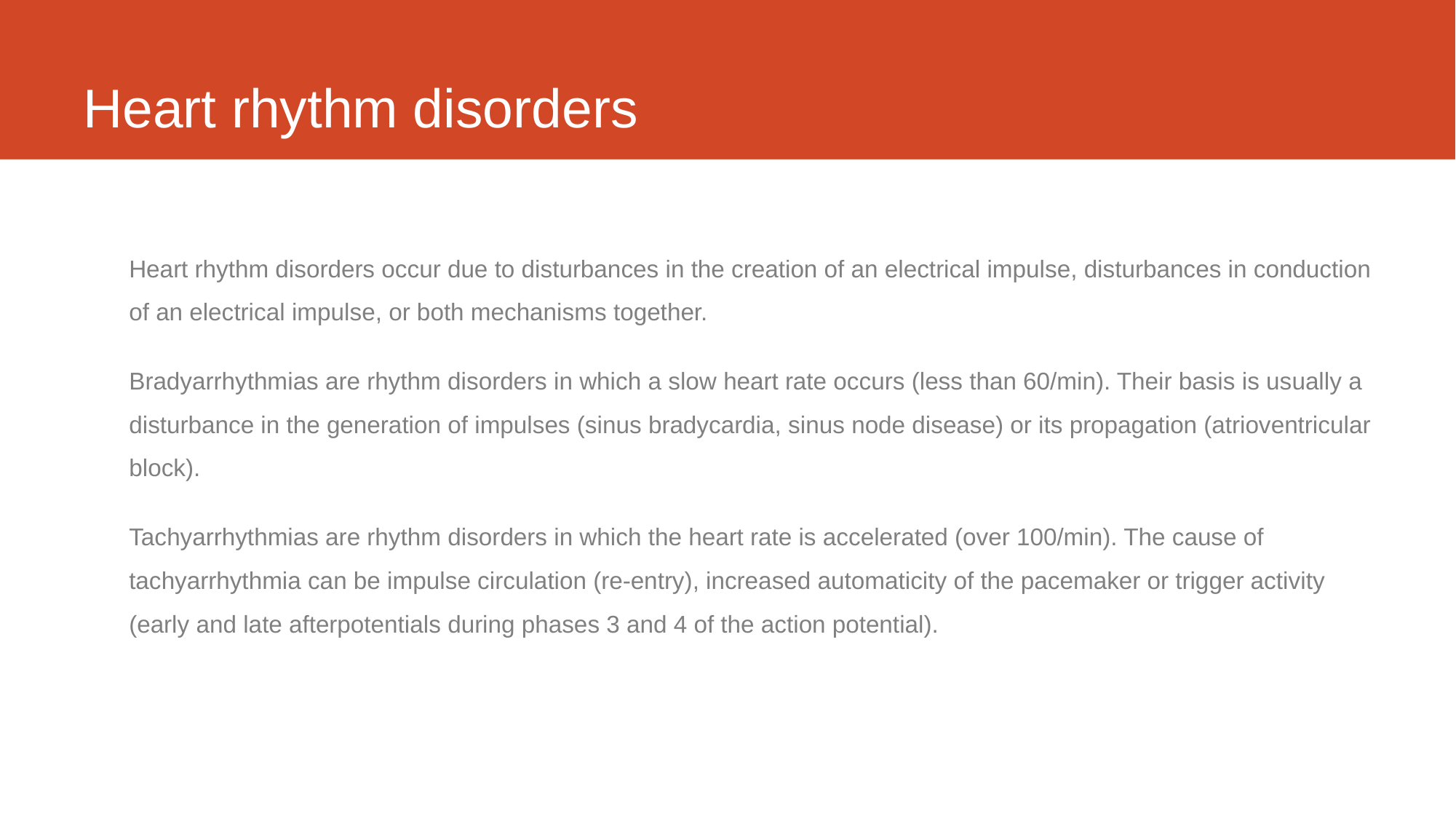

# Heart rhythm disorders
Heart rhythm disorders occur due to disturbances in the creation of an electrical impulse, disturbances in conduction of an electrical impulse, or both mechanisms together.
Bradyarrhythmias are rhythm disorders in which a slow heart rate occurs (less than 60/min). Their basis is usually a disturbance in the generation of impulses (sinus bradycardia, sinus node disease) or its propagation (atrioventricular block).
Tachyarrhythmias are rhythm disorders in which the heart rate is accelerated (over 100/min). The cause of tachyarrhythmia can be impulse circulation (re-entry), increased automaticity of the pacemaker or trigger activity (early and late afterpotentials during phases 3 and 4 of the action potential).